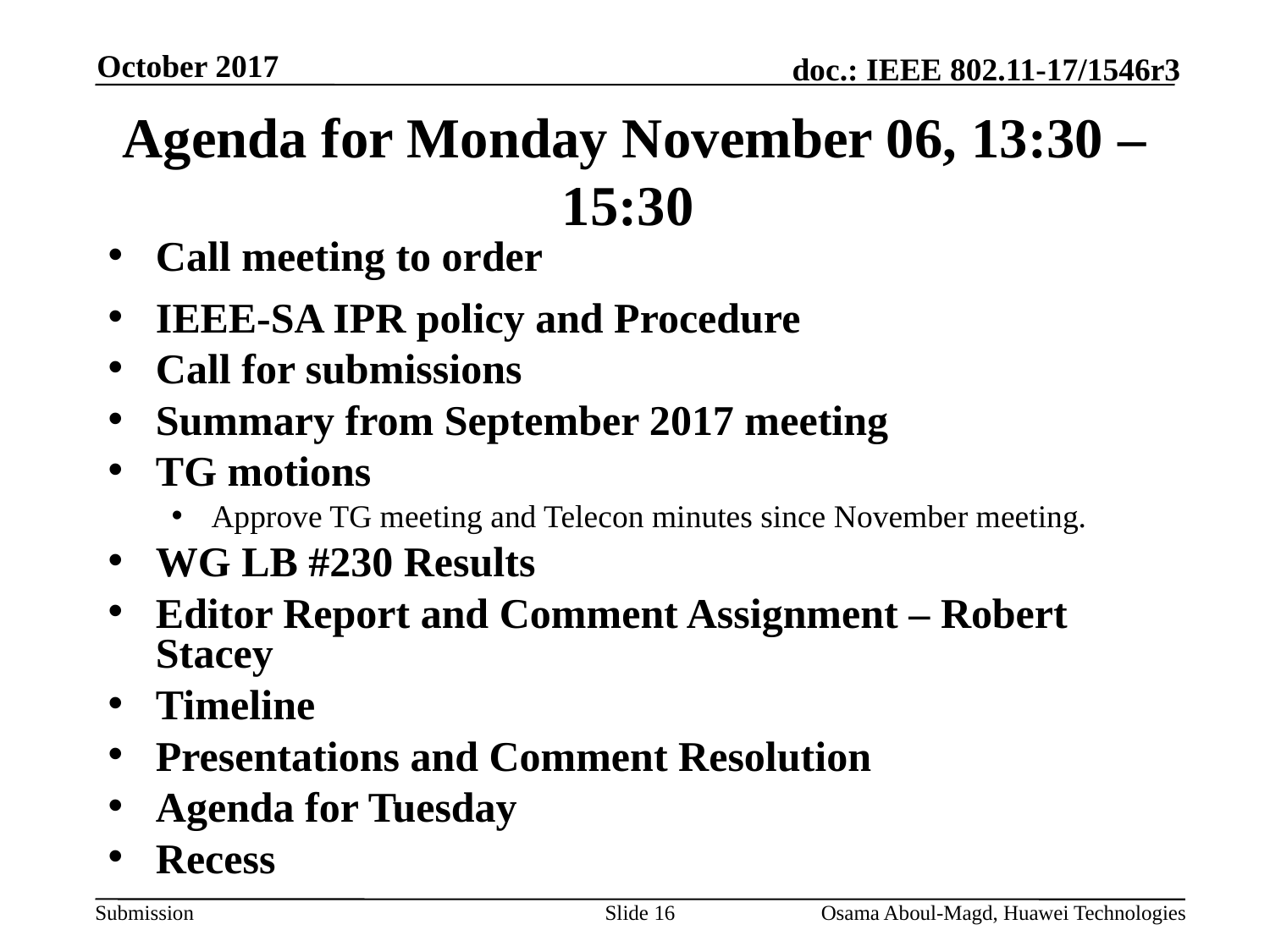

October 2017
# Agenda for Monday November 06, 13:30 – 15:30
Call meeting to order
IEEE-SA IPR policy and Procedure
Call for submissions
Summary from September 2017 meeting
TG motions
Approve TG meeting and Telecon minutes since November meeting.
WG LB #230 Results
Editor Report and Comment Assignment – Robert Stacey
Timeline
Presentations and Comment Resolution
Agenda for Tuesday
Recess

Slide 16
Osama Aboul-Magd, Huawei Technologies